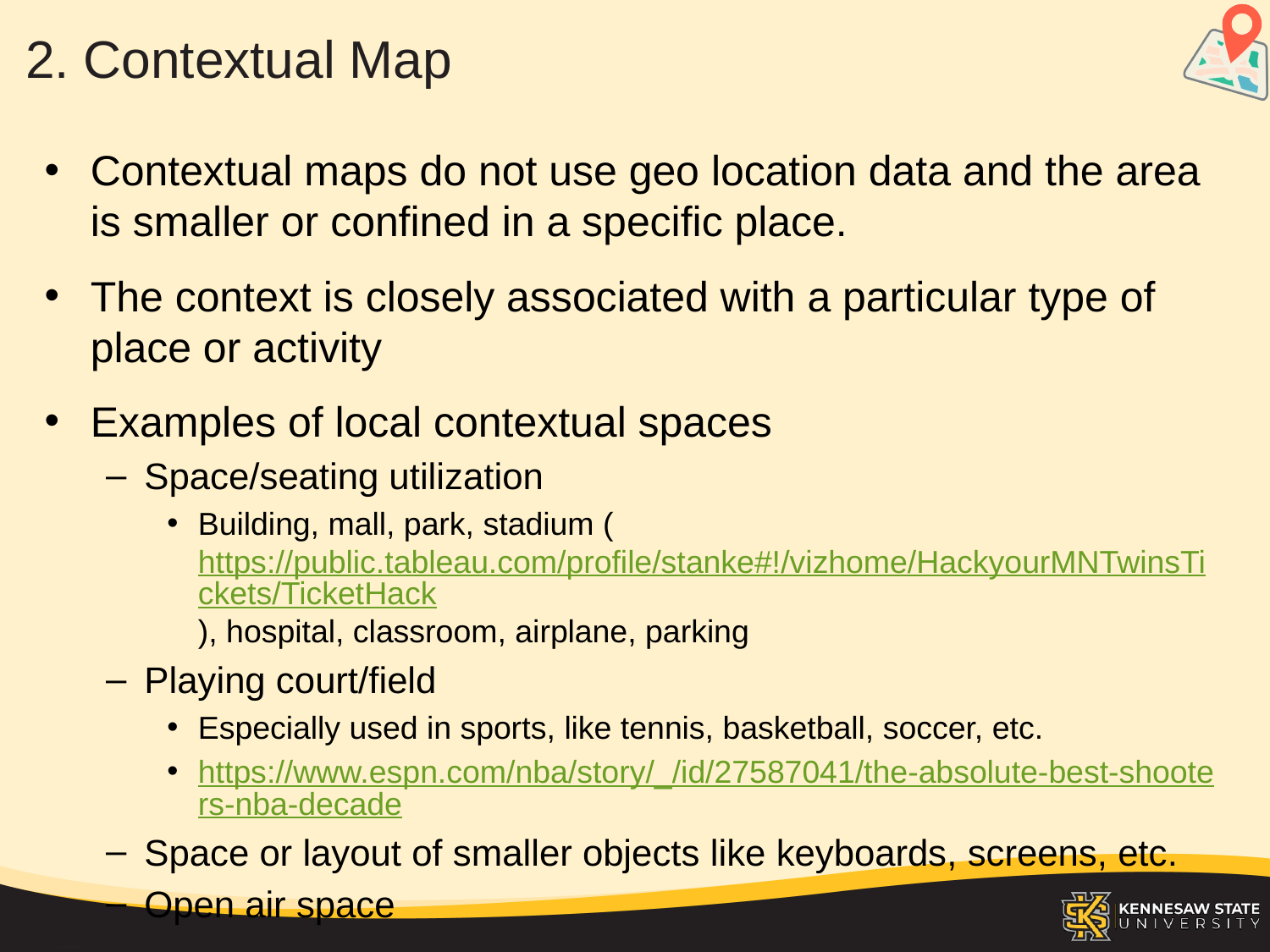

# 2. Contextual Map
Contextual maps do not use geo location data and the area is smaller or confined in a specific place.
The context is closely associated with a particular type of place or activity
Examples of local contextual spaces
Space/seating utilization
Building, mall, park, stadium (https://public.tableau.com/profile/stanke#!/vizhome/HackyourMNTwinsTickets/TicketHack), hospital, classroom, airplane, parking
Playing court/field
Especially used in sports, like tennis, basketball, soccer, etc.
https://www.espn.com/nba/story/_/id/27587041/the-absolute-best-shooters-nba-decade
Space or layout of smaller objects like keyboards, screens, etc.
Open air space